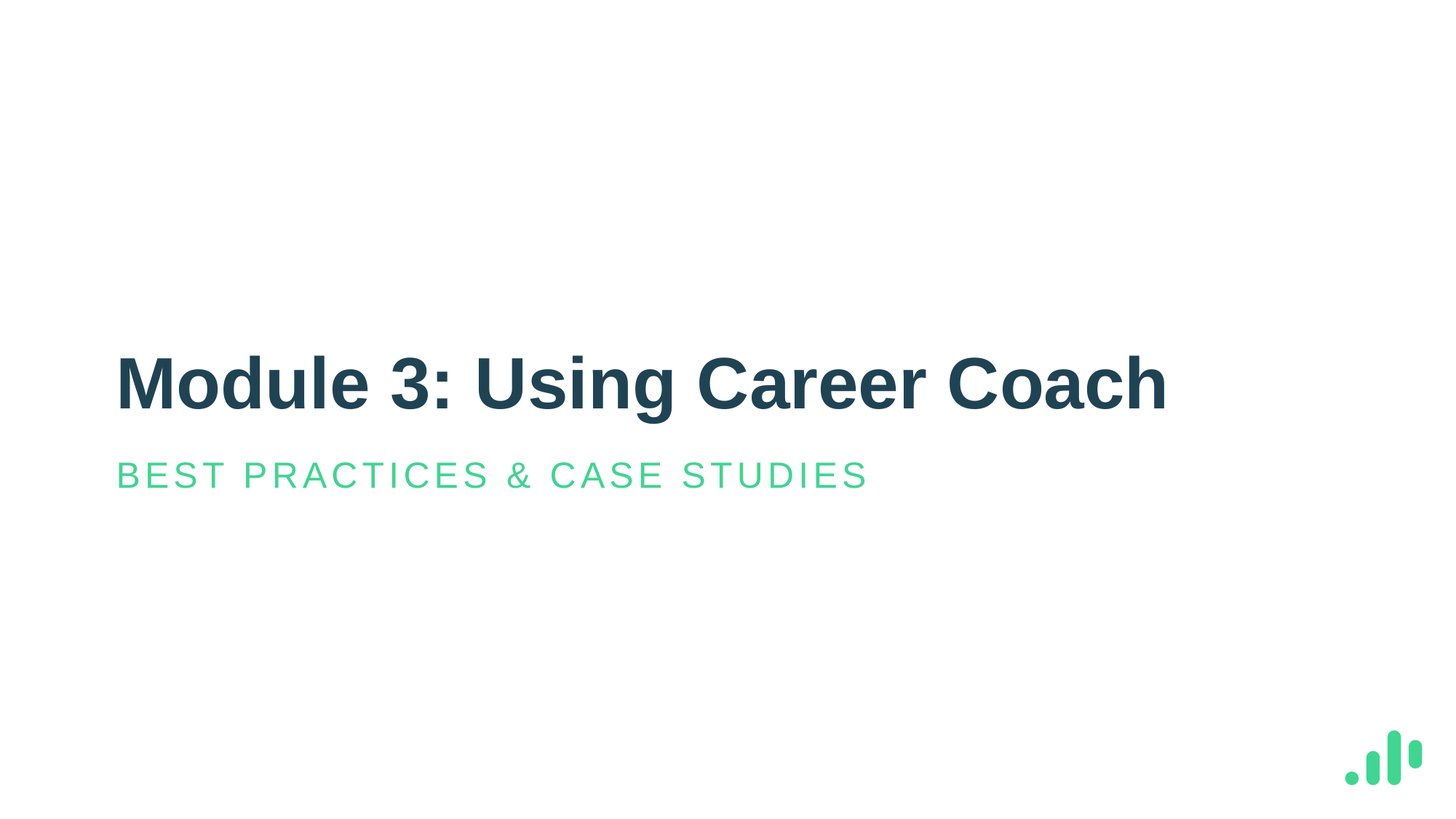

# Module 3: Using Career Coach
BEST PRACTICES & CASE STUDIES